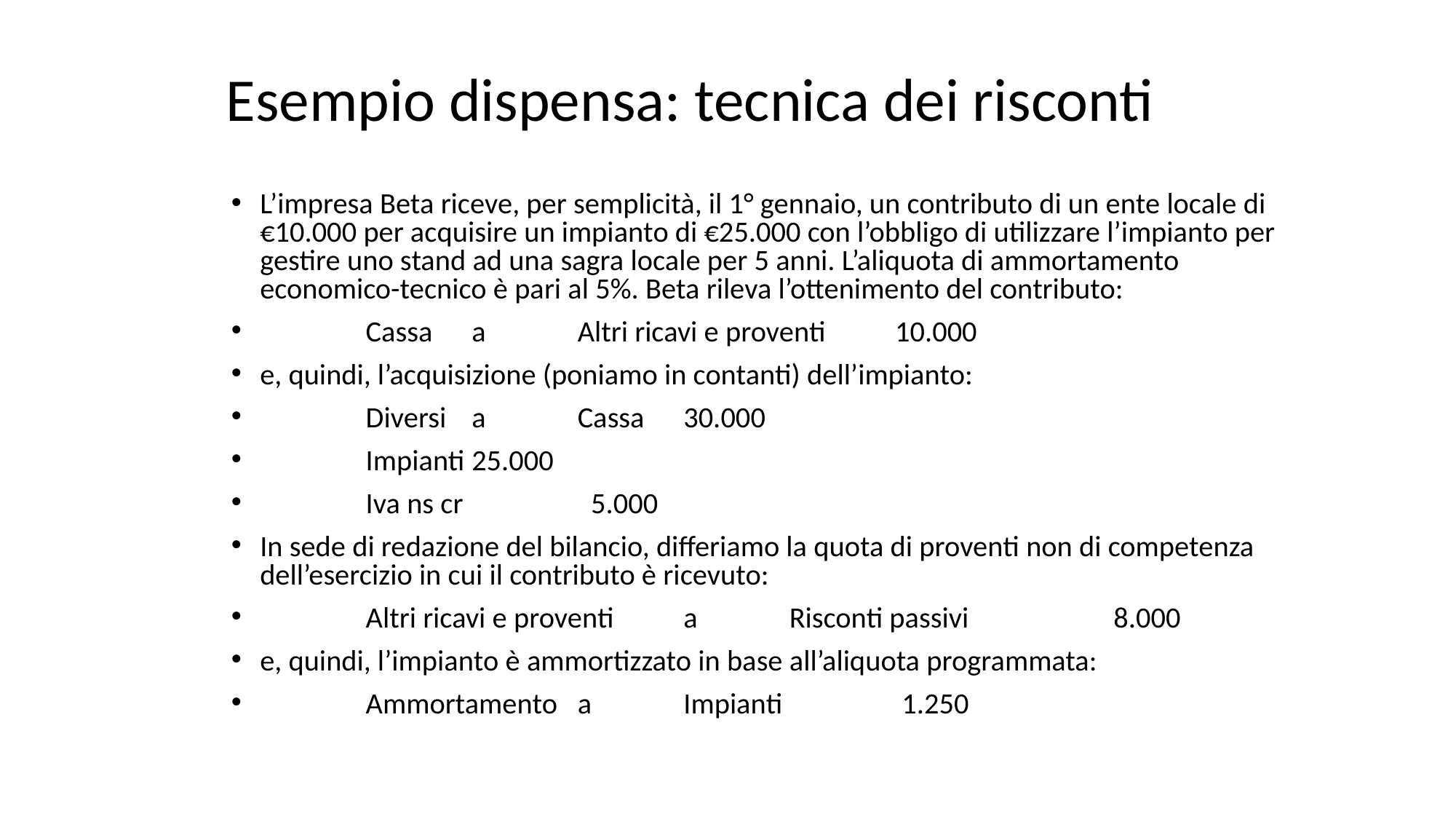

# Esempio dispensa: tecnica dei risconti
L’impresa Beta riceve, per semplicità, il 1° gennaio, un contributo di un ente locale di €10.000 per acquisire un impianto di €25.000 con l’obbligo di utilizzare l’impianto per gestire uno stand ad una sagra locale per 5 anni. L’aliquota di ammortamento economico-tecnico è pari al 5%. Beta rileva l’ottenimento del contributo:
	Cassa		a		Altri ricavi e proventi						10.000
e, quindi, l’acquisizione (poniamo in contanti) dell’impianto:
	Diversi		a		Cassa										30.000
	Impianti											25.000
	Iva ns cr							  				  5.000
In sede di redazione del bilancio, differiamo la quota di proventi non di competenza dell’esercizio in cui il contributo è ricevuto:
	Altri ricavi e proventi		a	Risconti passivi		 				 8.000
e, quindi, l’impianto è ammortizzato in base all’aliquota programmata:
	Ammortamento		a	Impianti			 					 1.250